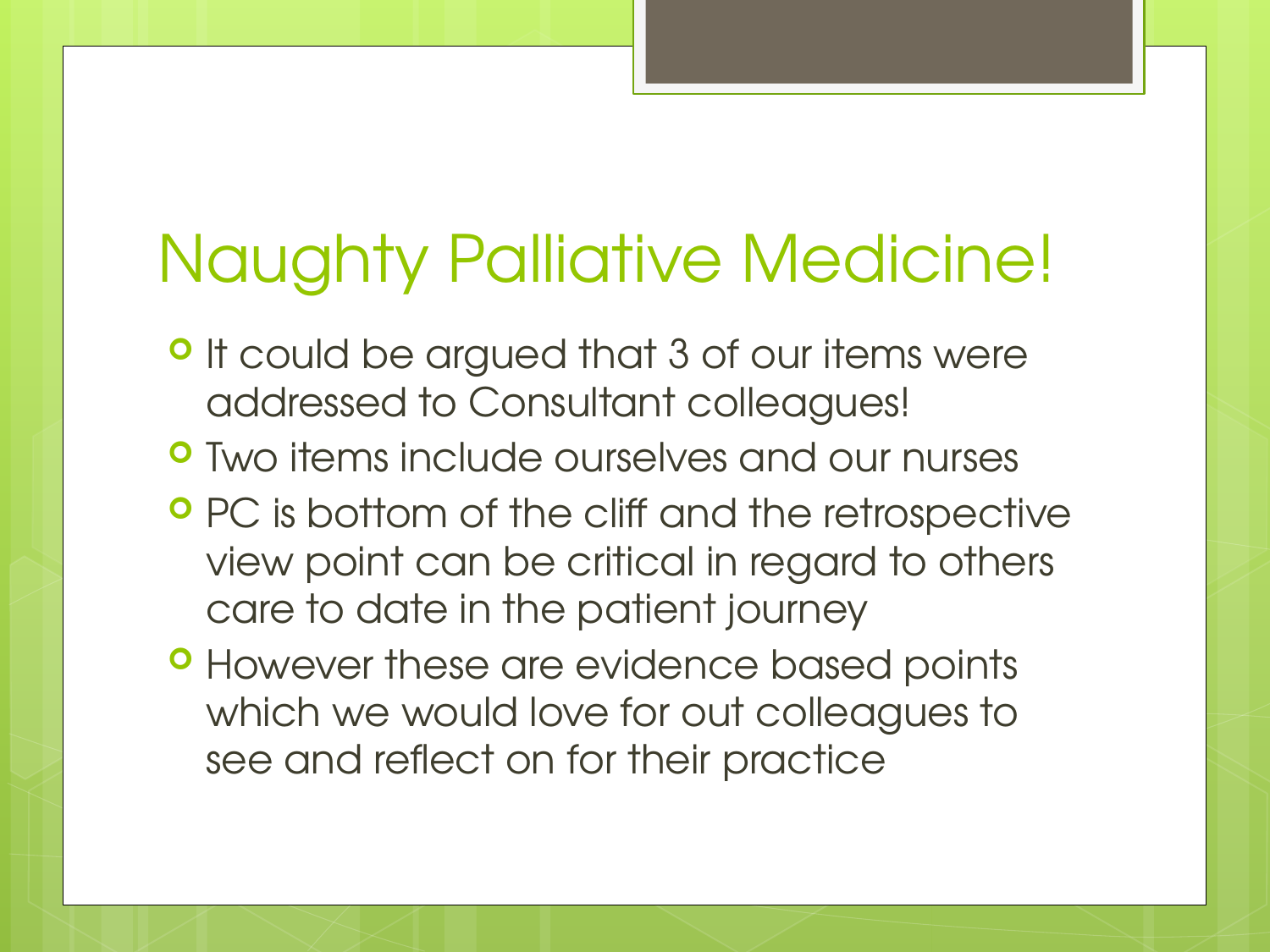

# Naughty Palliative Medicine!
It could be argued that 3 of our items were addressed to Consultant colleagues!
Two items include ourselves and our nurses
PC is bottom of the cliff and the retrospective view point can be critical in regard to others care to date in the patient journey
However these are evidence based points which we would love for out colleagues to see and reflect on for their practice